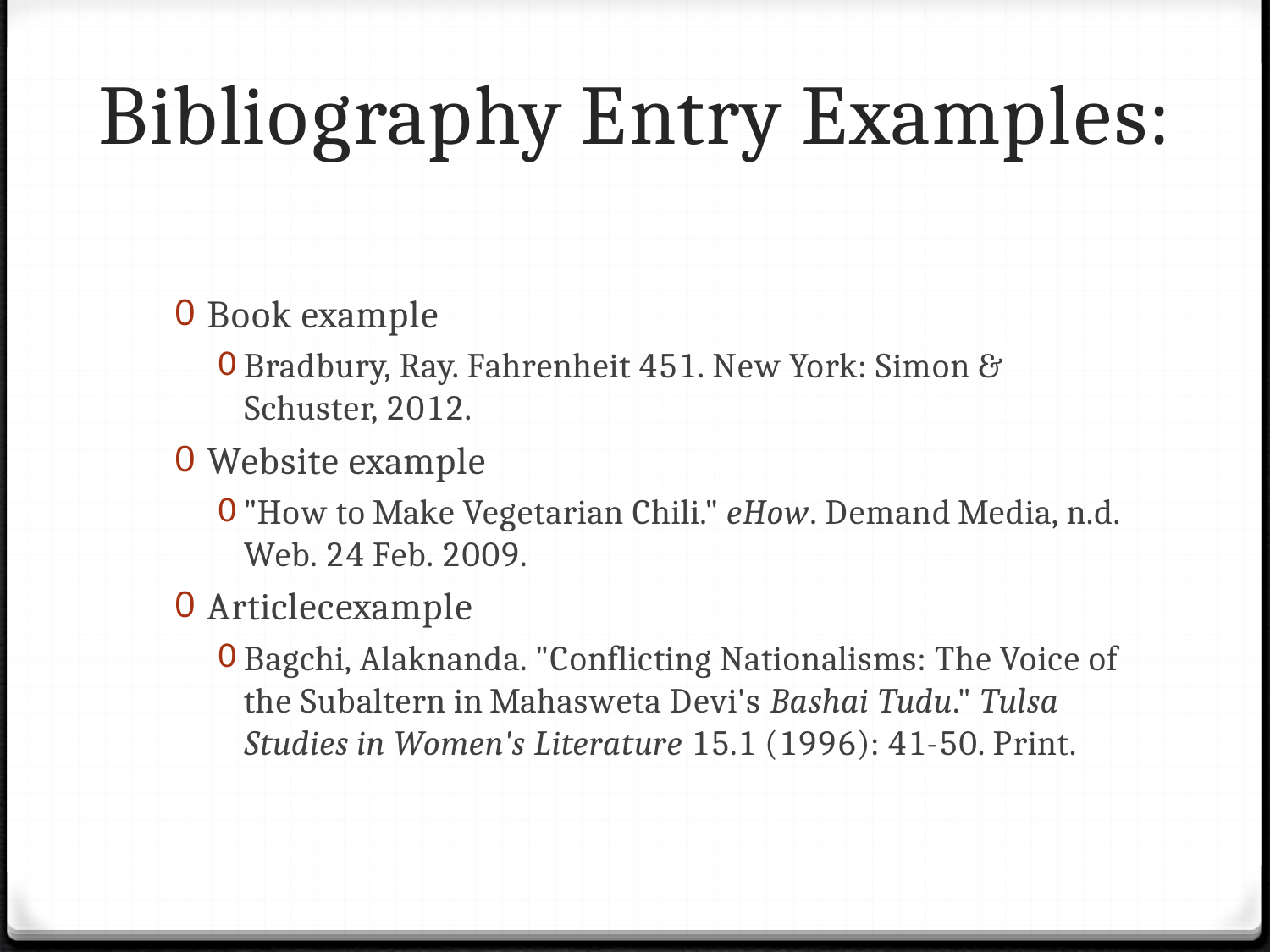

# Bibliography Entry Examples:
Book example
Bradbury, Ray. Fahrenheit 451. New York: Simon & Schuster, 2012.
Website example
"How to Make Vegetarian Chili." eHow. Demand Media, n.d. Web. 24 Feb. 2009.
Articlecexample
Bagchi, Alaknanda. "Conflicting Nationalisms: The Voice of the Subaltern in Mahasweta Devi's Bashai Tudu." Tulsa Studies in Women's Literature 15.1 (1996): 41-50. Print.